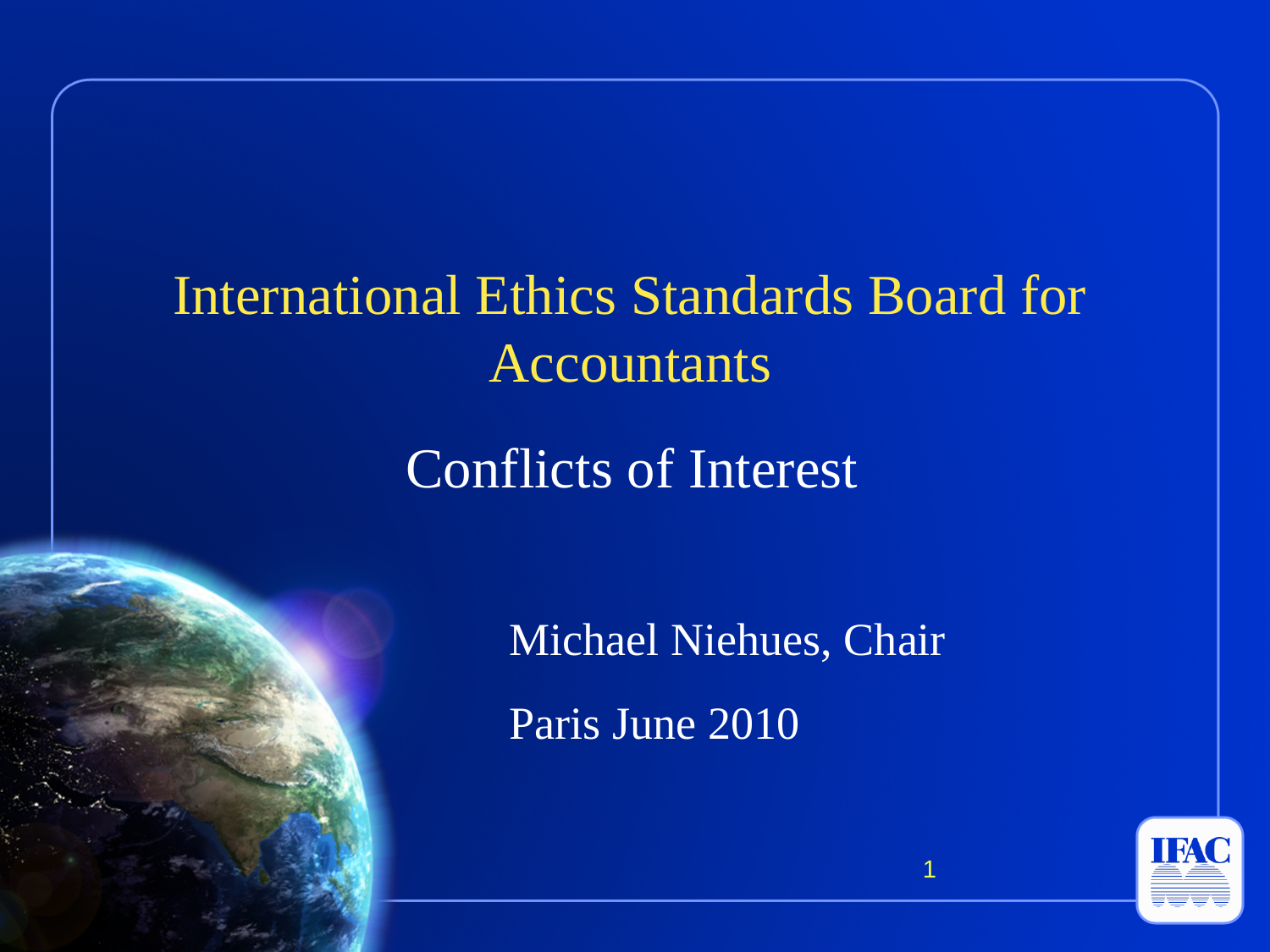

International Ethics Standards Board for Accountants
Conflicts of Interest
Michael Niehues, Chair
Paris June 2010

1